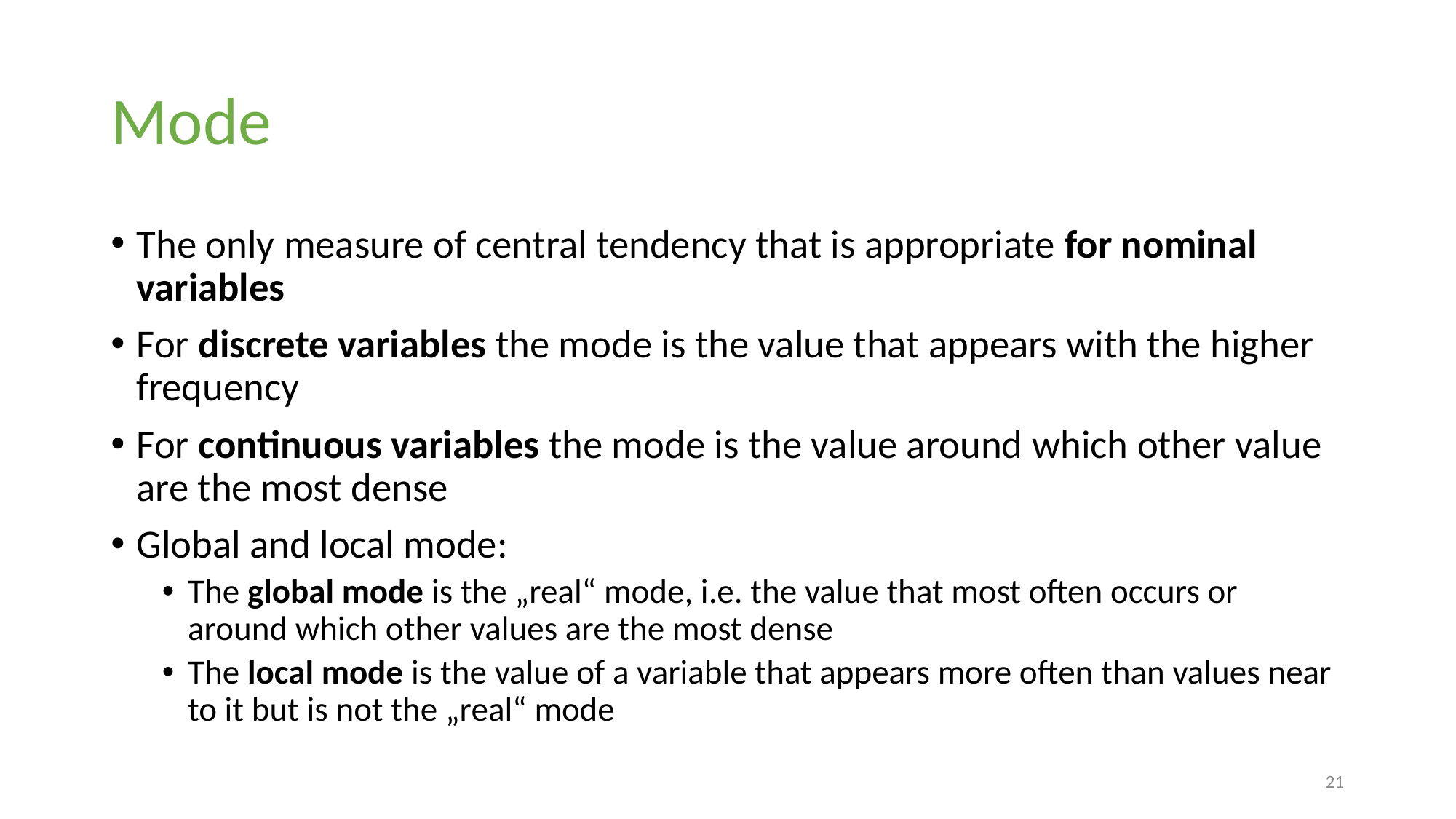

# Mode
The only measure of central tendency that is appropriate for nominal variables
For discrete variables the mode is the value that appears with the higher frequency
For continuous variables the mode is the value around which other value are the most dense
Global and local mode:
The global mode is the „real“ mode, i.e. the value that most often occurs or around which other values are the most dense
The local mode is the value of a variable that appears more often than values near to it but is not the „real“ mode
21